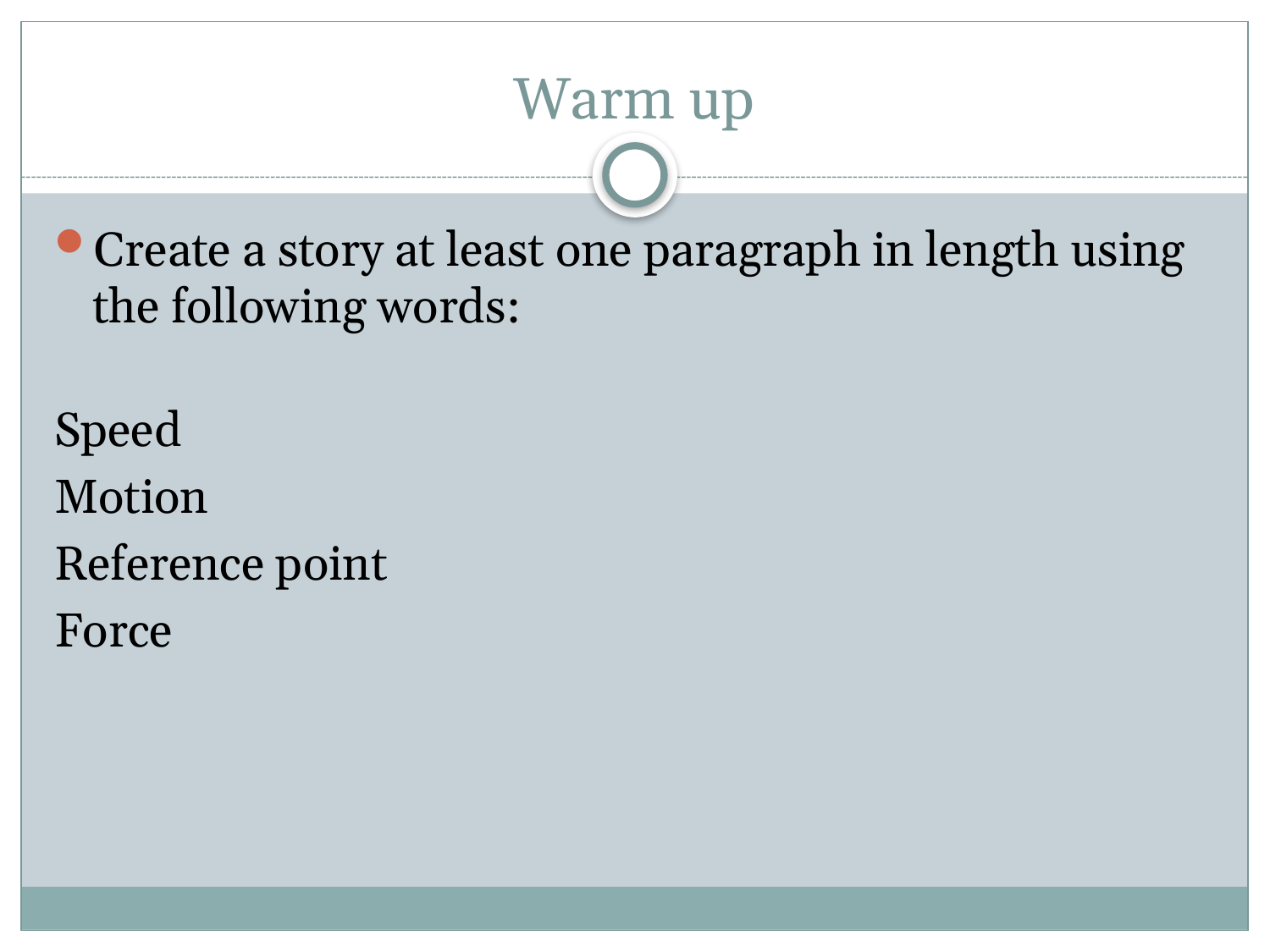

# Warm up
Create a story at least one paragraph in length using the following words:
Speed
Motion
Reference point
Force